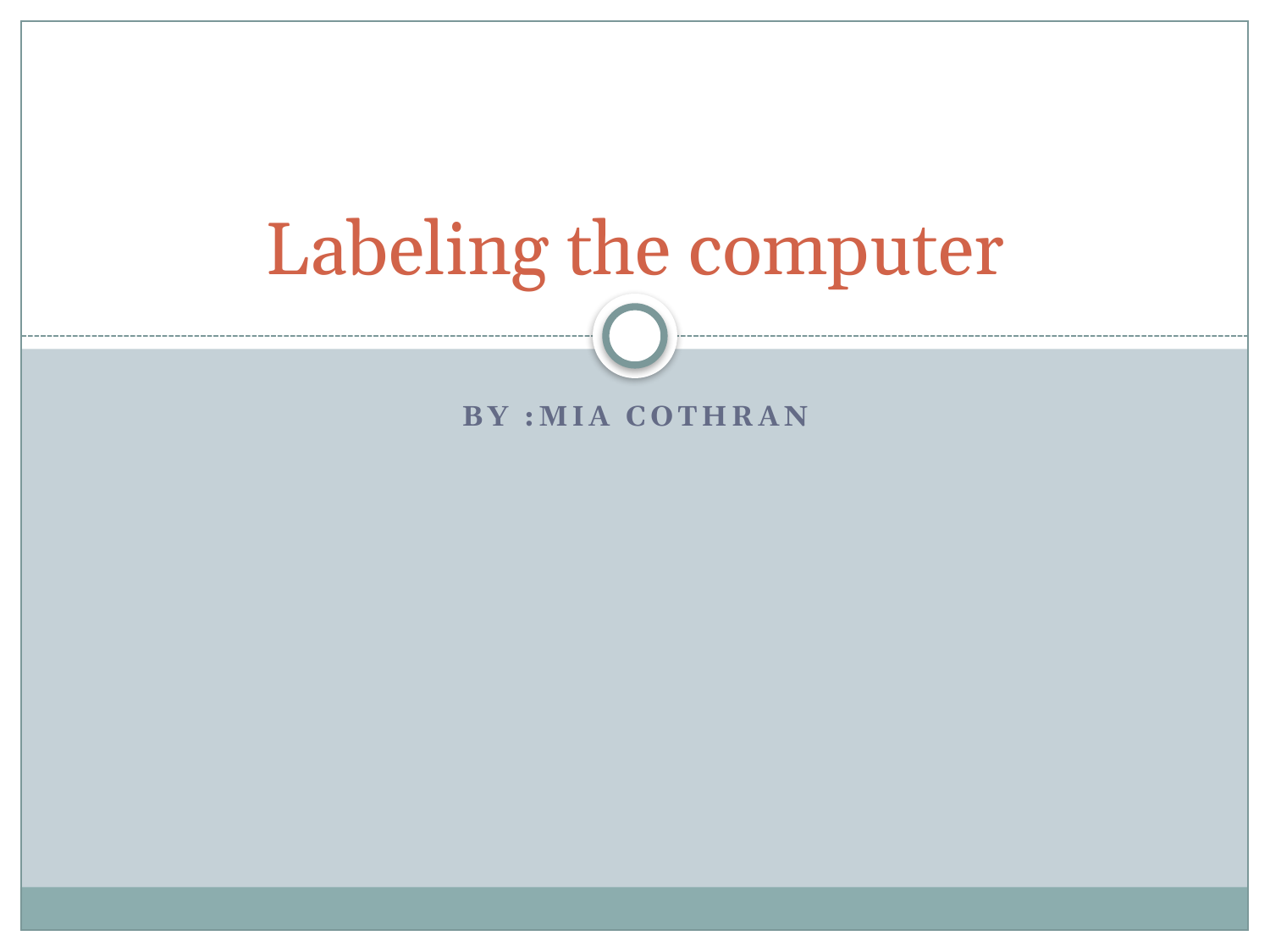

# Labeling the computer
By :mia cothran